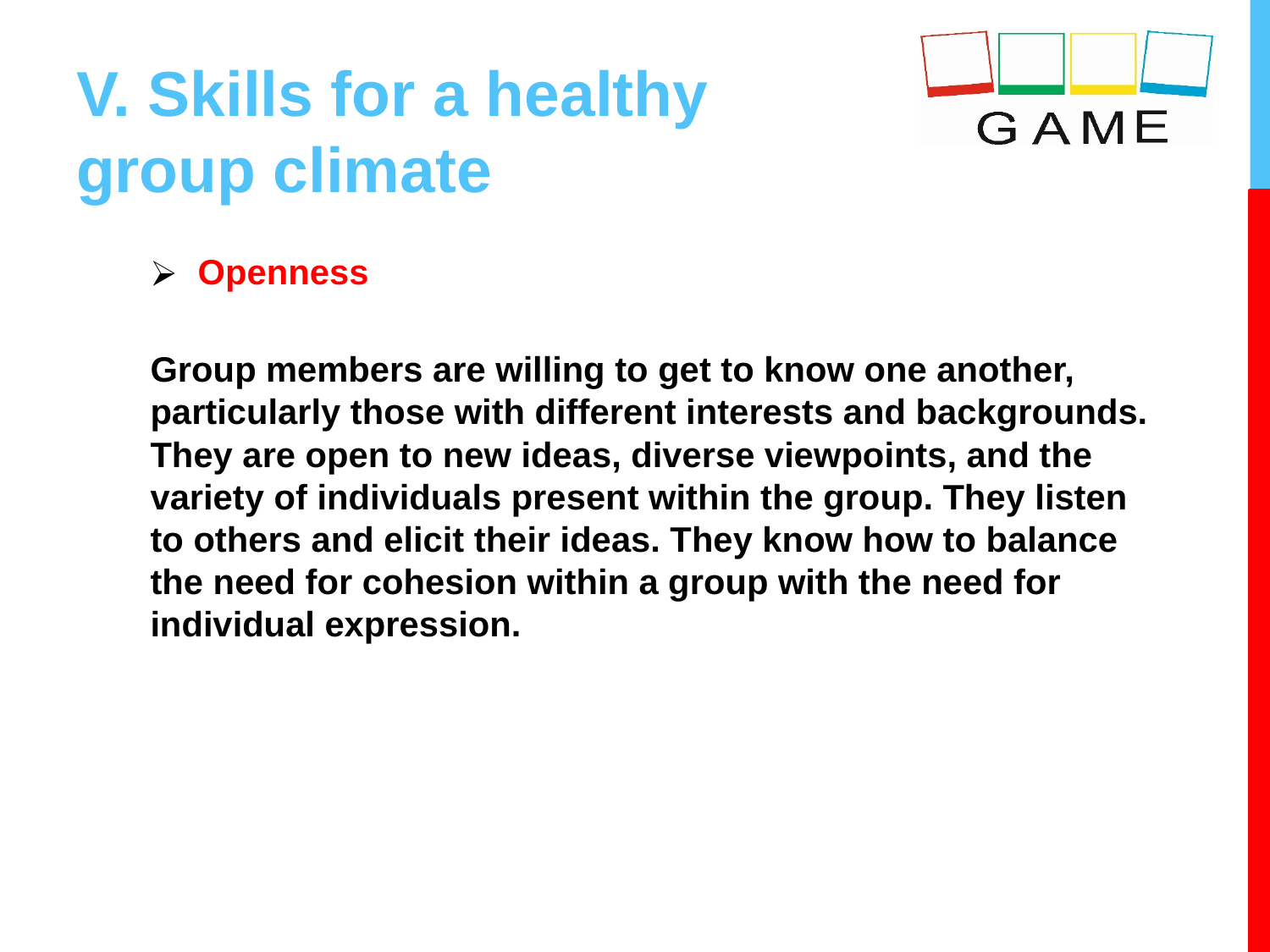

# V. Skills for a healthy group climate
Openness

Group members are willing to get to know one another, particularly those with different interests and backgrounds. They are open to new ideas, diverse viewpoints, and the variety of individuals present within the group. They listen to others and elicit their ideas. They know how to balance the need for cohesion within a group with the need for individual expression.